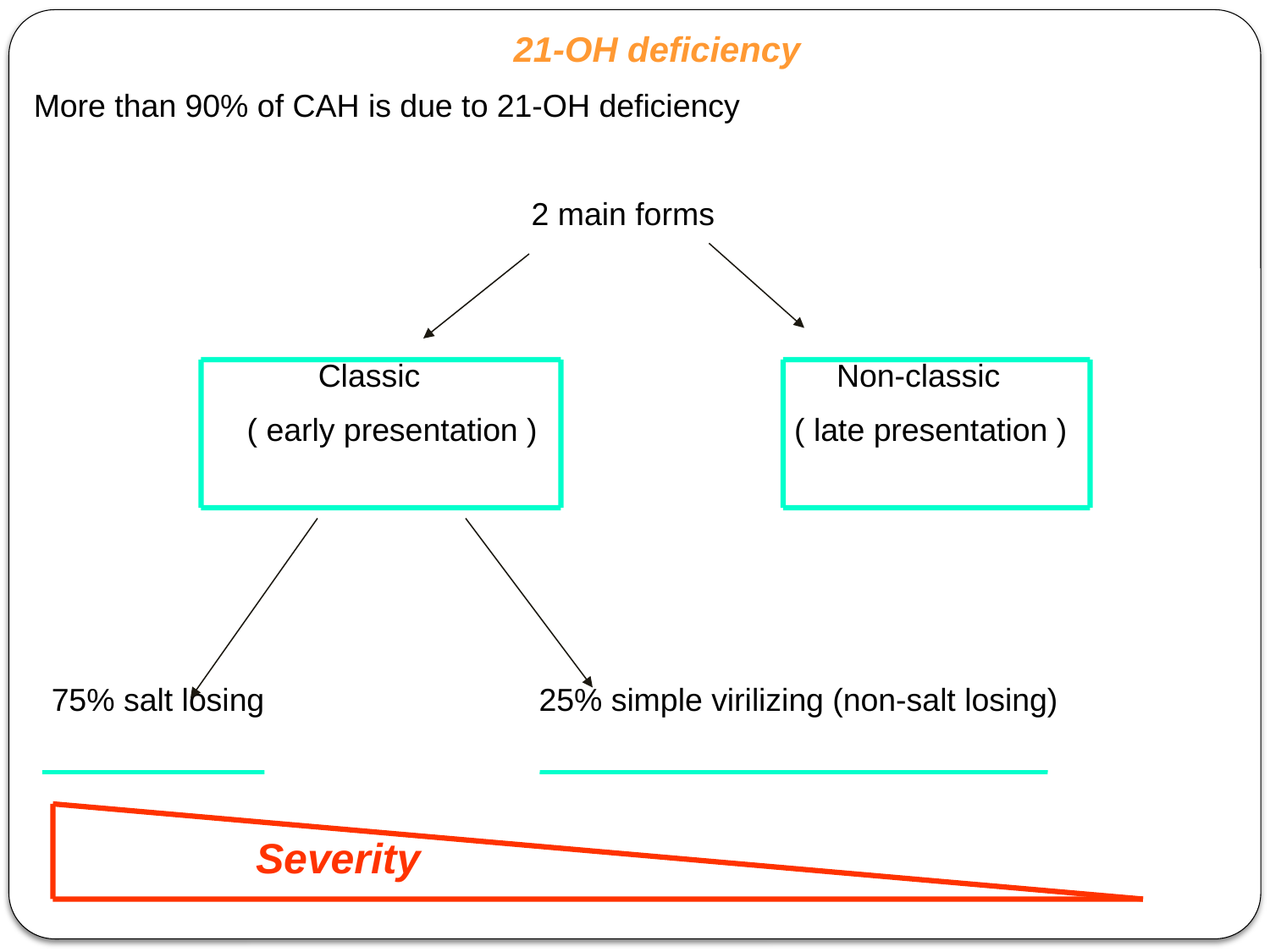

21-OH deficiency
More than 90% of CAH is due to 21-OH deficiency

                                                        2 main forms

                                Classic                                               Non-classic
                        ( early presentation )                             ( late presentation )

  75% salt losing                               25% simple virilizing (non-salt losing)

Severity